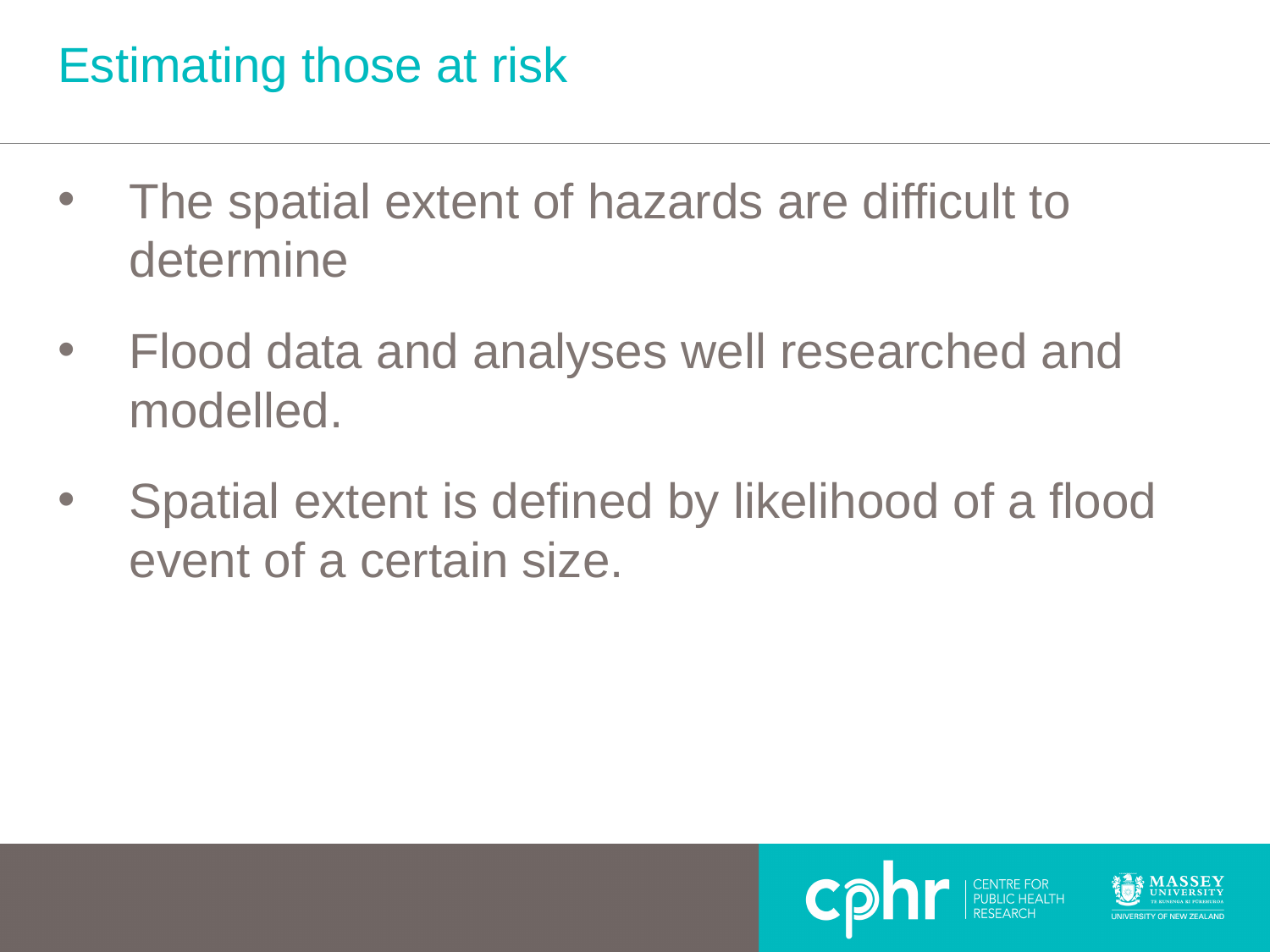

# Estimating those at risk
The spatial extent of hazards are difficult to determine
Flood data and analyses well researched and modelled.
Spatial extent is defined by likelihood of a flood event of a certain size.